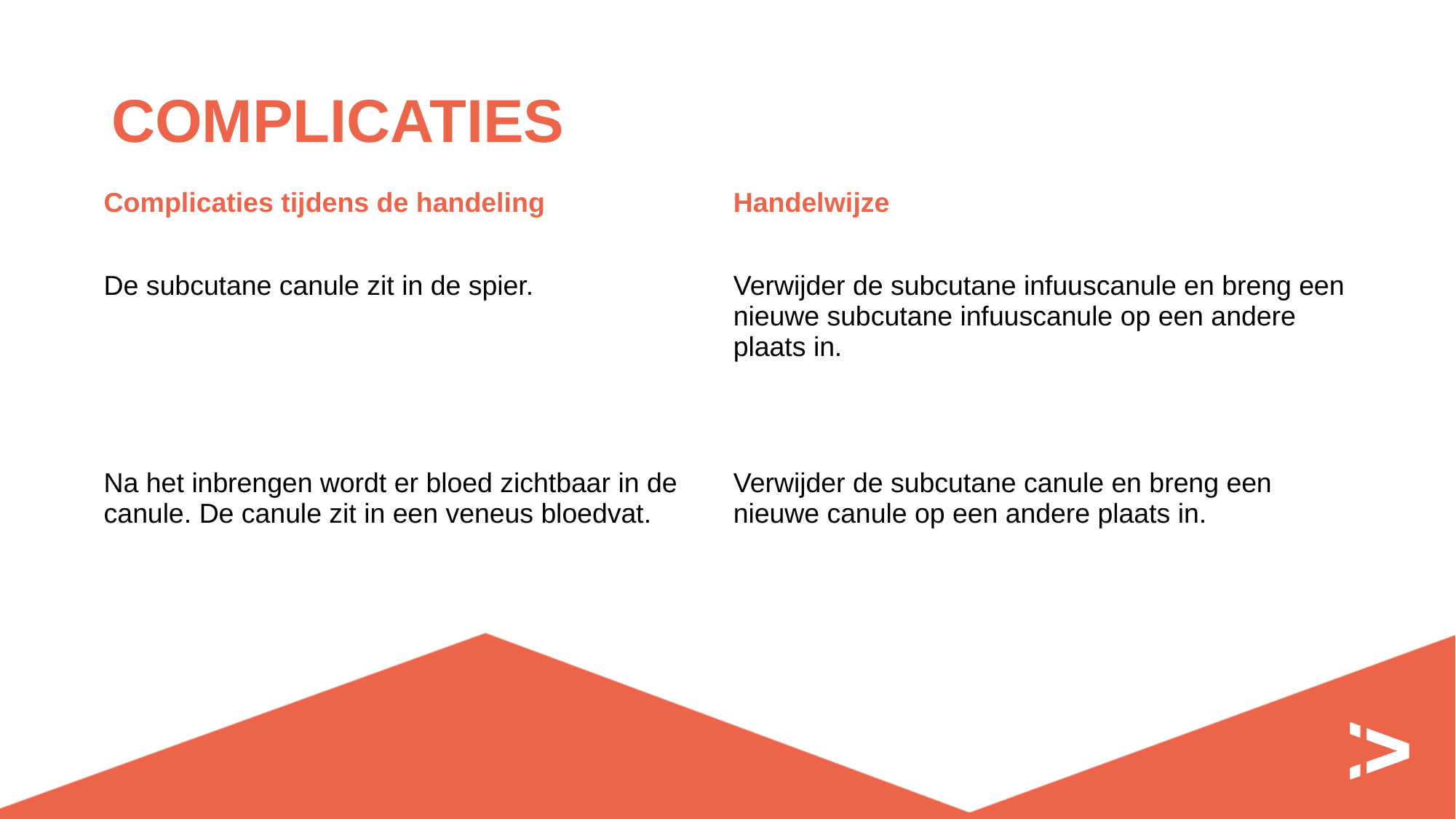

# complicaties
| Complicaties tijdens de handeling | Handelwijze |
| --- | --- |
| De subcutane canule zit in de spier. | Verwijder de subcutane infuuscanule en breng een nieuwe subcutane infuuscanule op een andere plaats in. |
| Na het inbrengen wordt er bloed zichtbaar in de canule. De canule zit in een veneus bloedvat. voordat hij geplaatst wordt. Ontlucht de vleugelnaald met nac0,9% voordat hij geplaatst wordt. | Verwijder de subcutane canule en breng een nieuwe canule op een andere plaats in. |